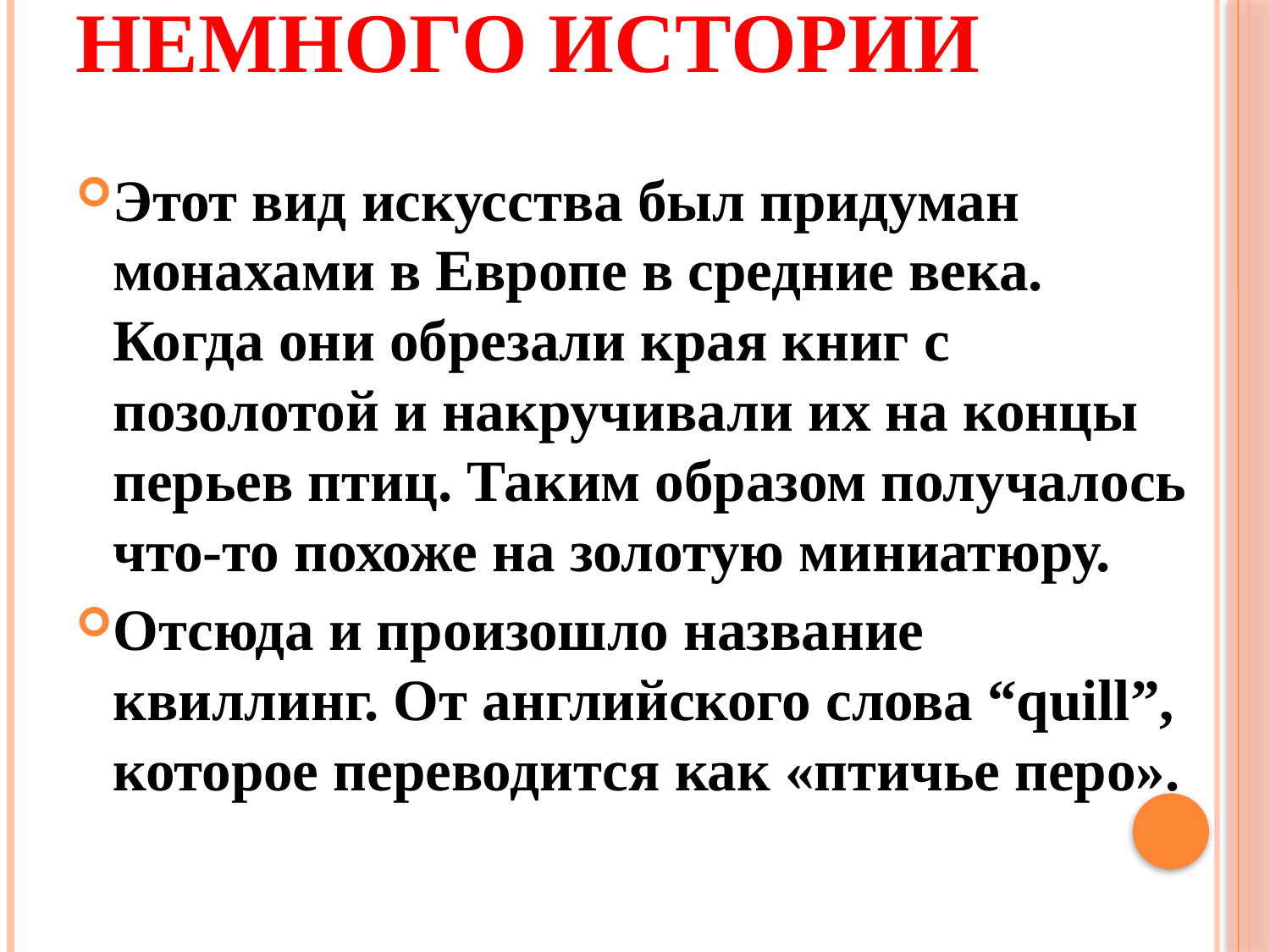

# Немного истории
Этот вид искусства был придуман монахами в Европе в средние века. Когда они обрезали края книг с позолотой и накручивали их на концы перьев птиц. Таким образом получалось что-то похоже на золотую миниатюру.
Отсюда и произошло название квиллинг. От английского слова “quill”, которое переводится как «птичье перо».